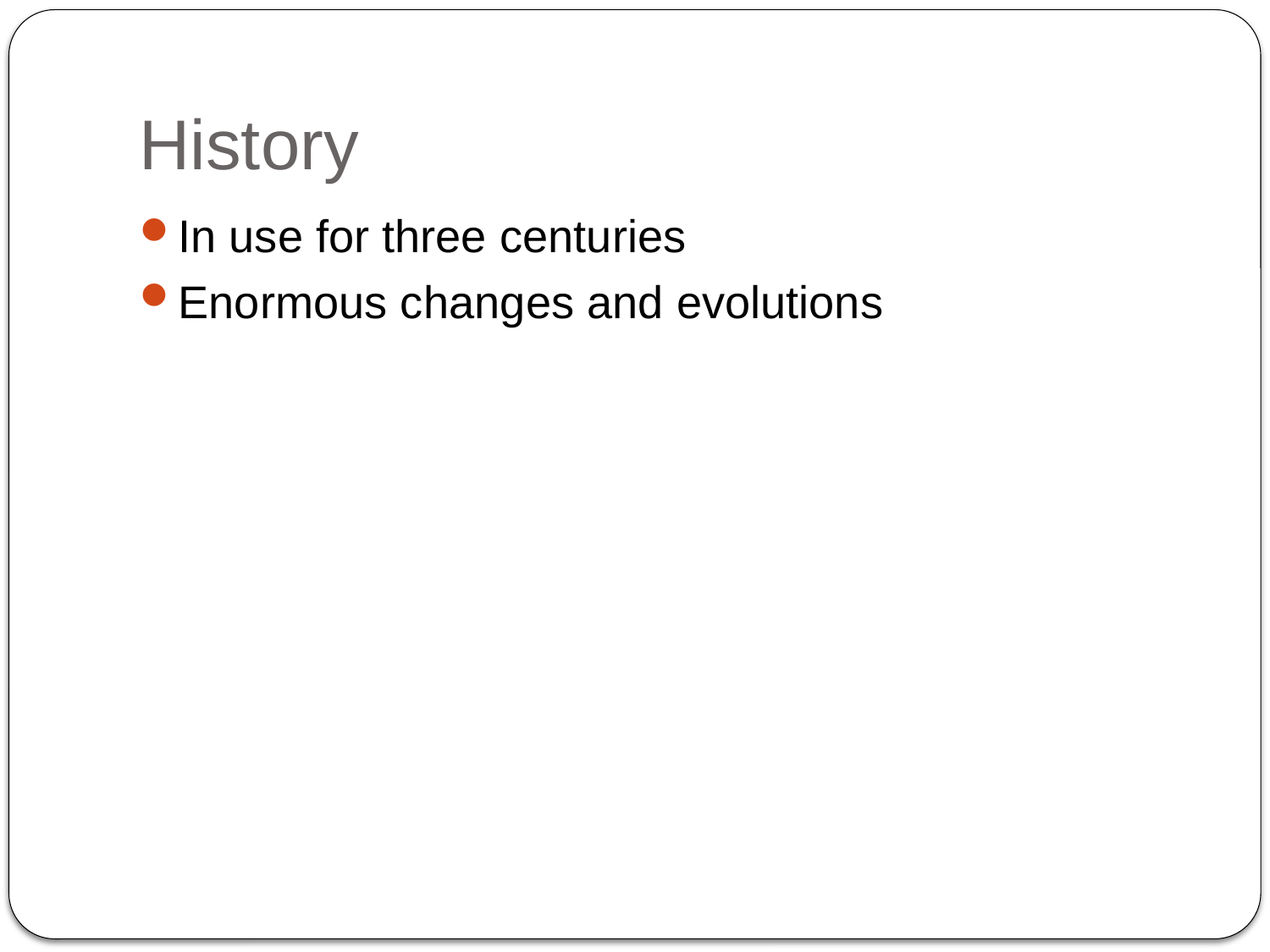

# History
In use for three centuries
Enormous changes and evolutions